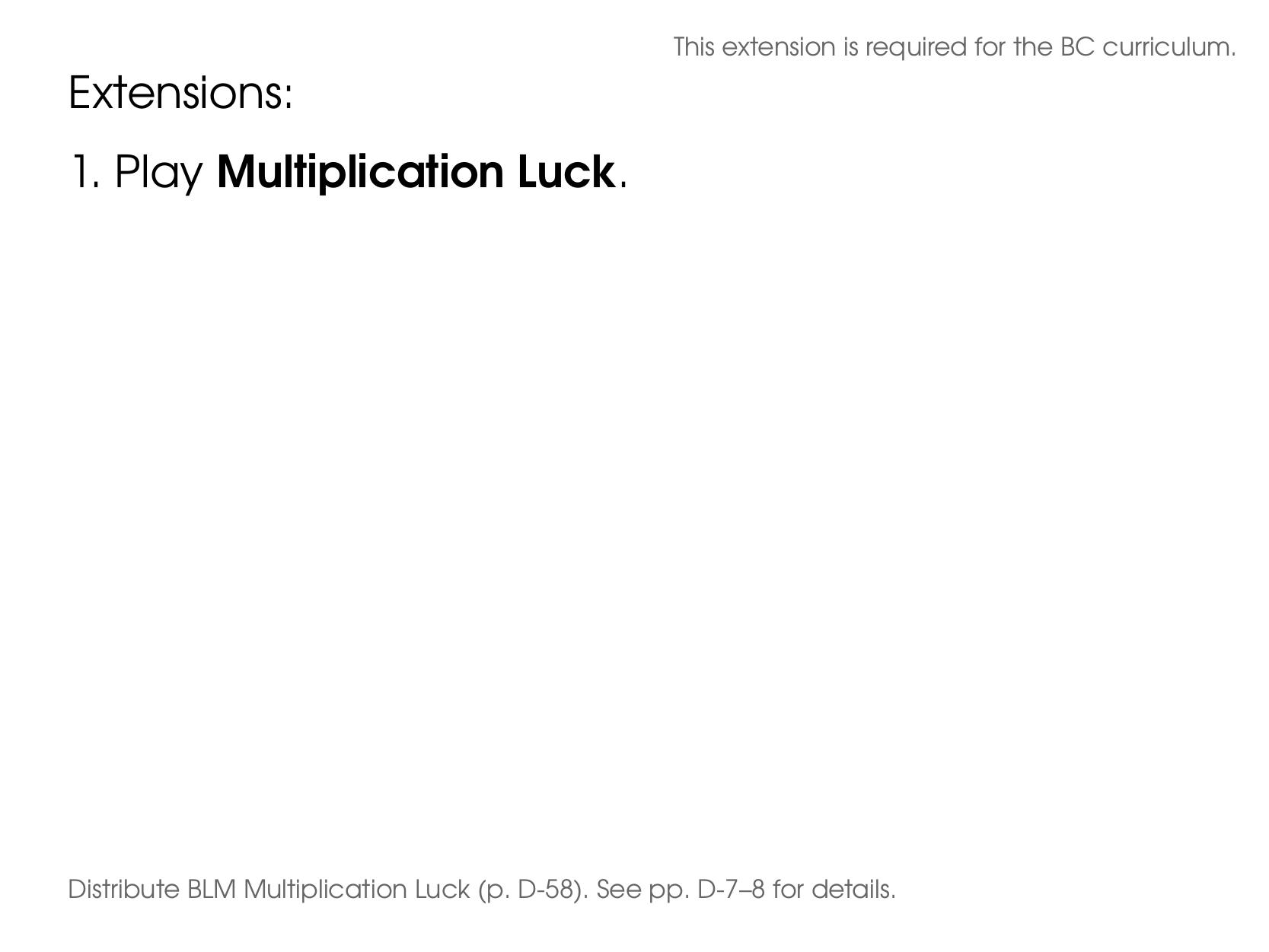

This extension is required for the BC curriculum.
Extensions:
1. Play Multiplication Luck.
Distribute BLM Multiplication Luck (p. D-58). See pp. D-7–8 for details.